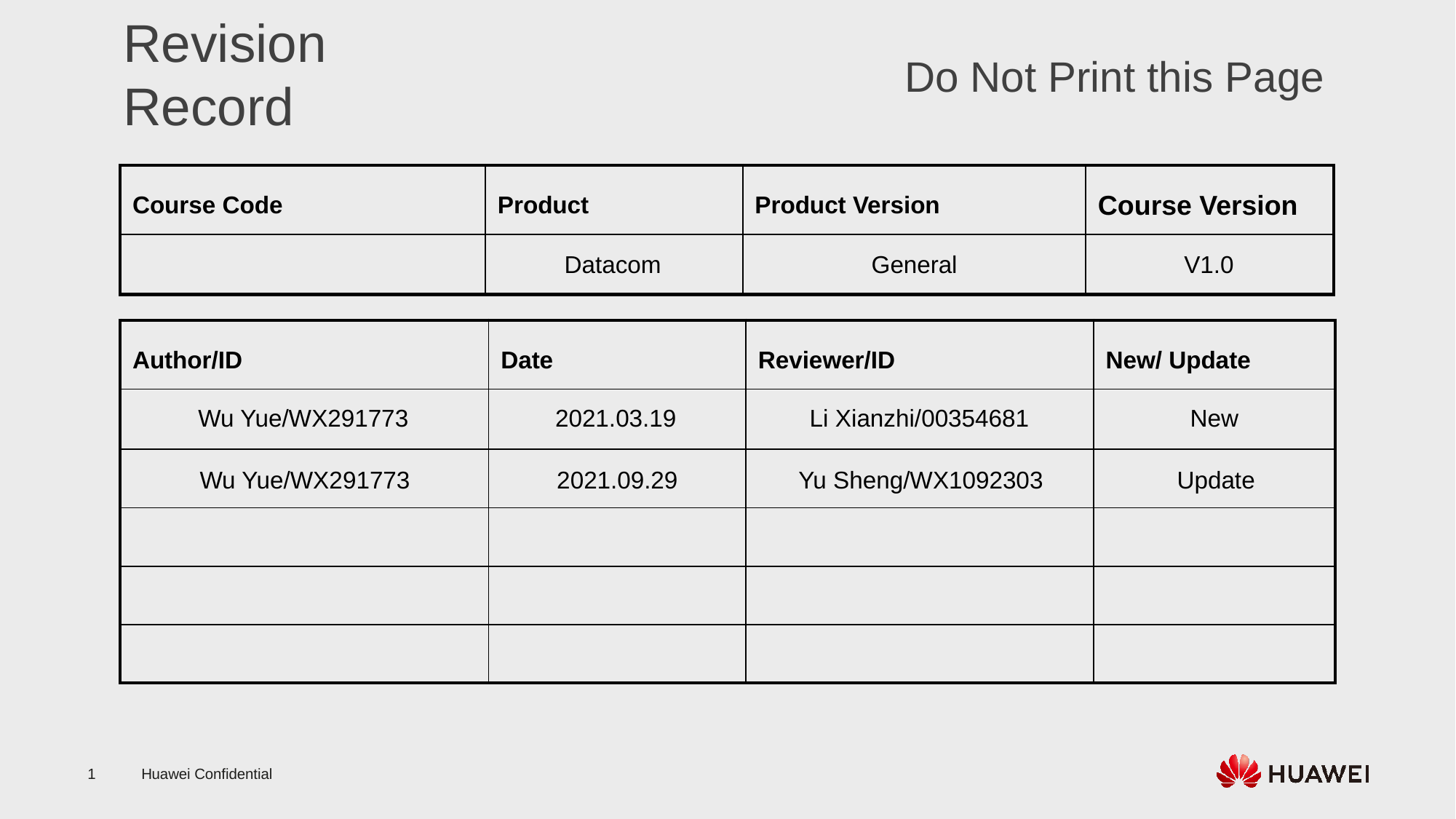

Datacom
General
V1.0
Wu Yue/WX291773
2021.03.19
Li Xianzhi/00354681
New
Wu Yue/WX291773
2021.09.29
Yu Sheng/WX1092303
Update